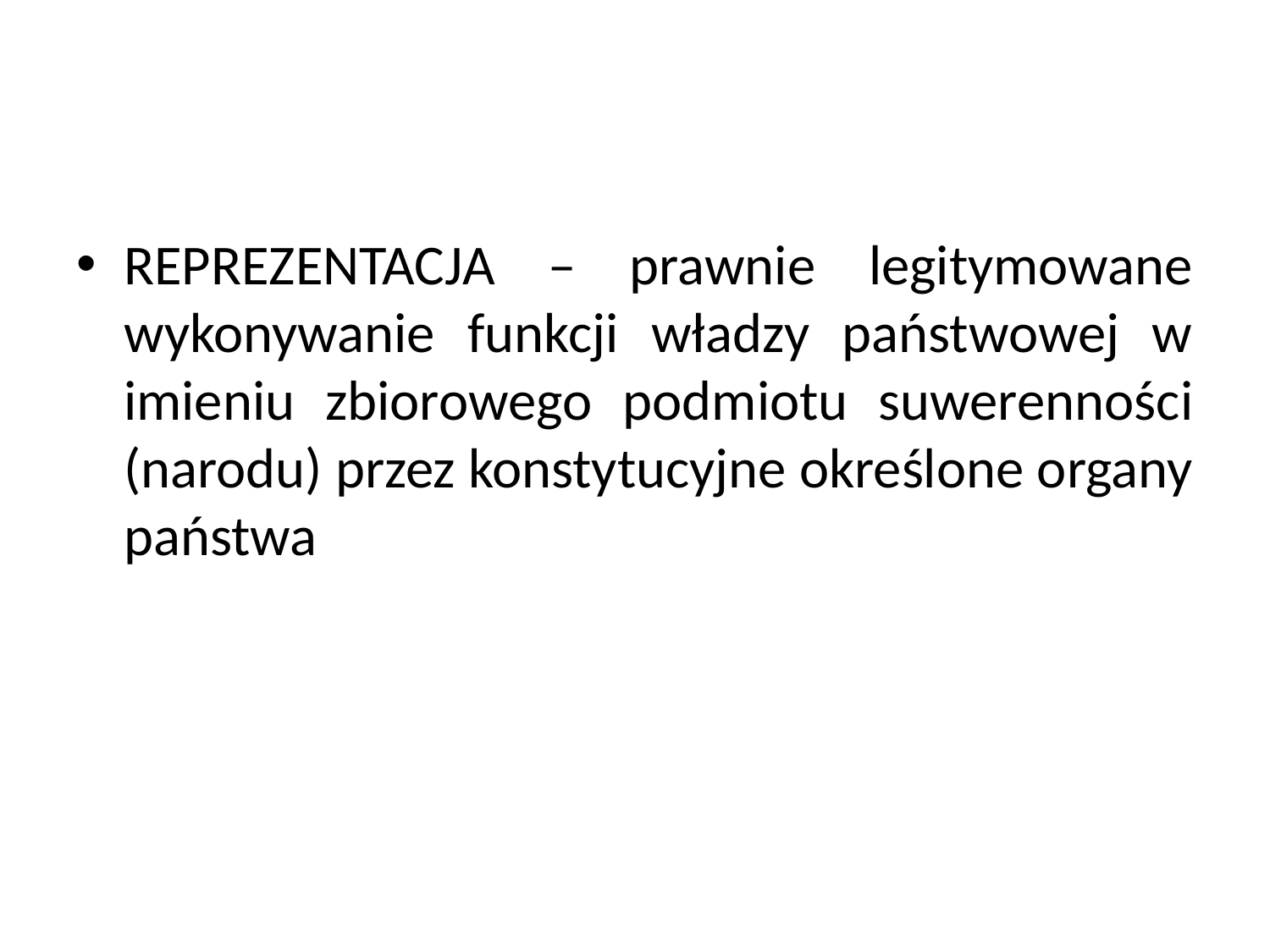

#
REPREZENTACJA – prawnie legitymowane wykonywanie funkcji władzy państwowej w imieniu zbiorowego podmiotu suwerenności (narodu) przez konstytucyjne określone organy państwa